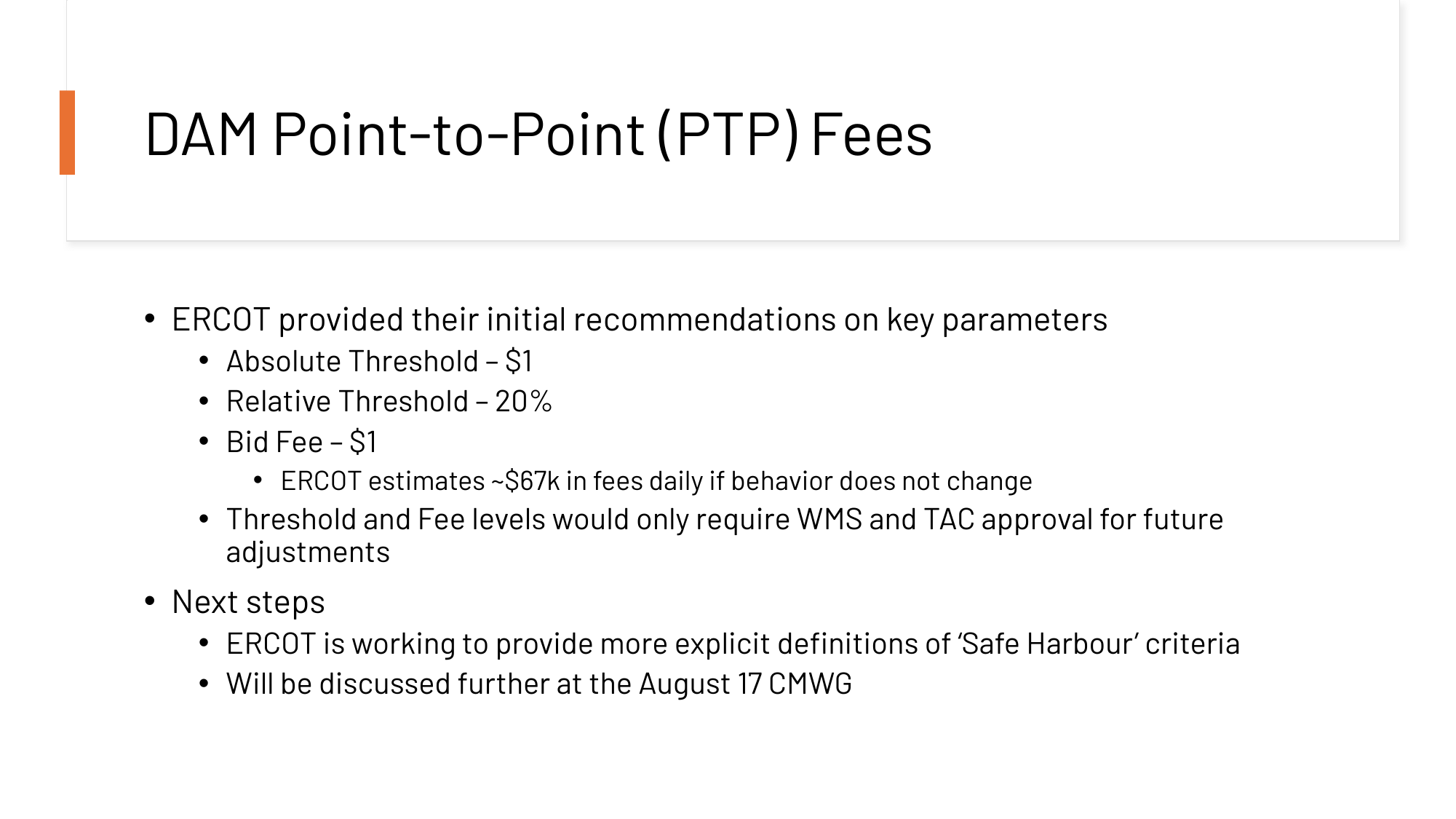

# DAM Point-to-Point (PTP) Fees

ERCOT provided their initial recommendations on key parameters
Absolute Threshold – $1
Relative Threshold – 20%
Bid Fee – $1
ERCOT estimates ~$67k in fees daily if behavior does not change
Threshold and Fee levels would only require WMS and TAC approval for future adjustments
Next steps
ERCOT is working to provide more explicit definitions of ‘Safe Harbour’ criteria
Will be discussed further at the August 17 CMWG